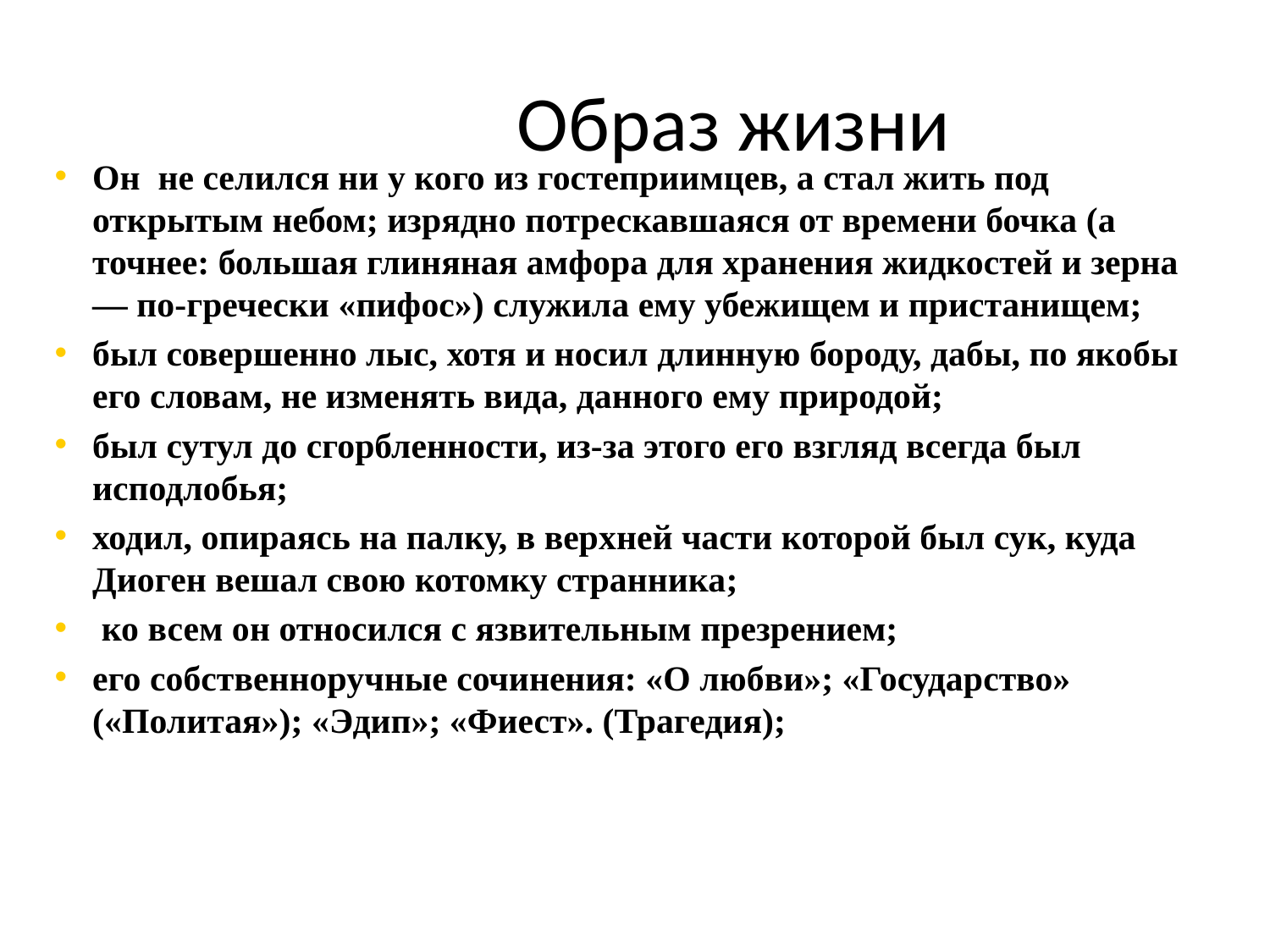

# Образ жизни
Он  не селился ни у кого из гостеприимцев, а стал жить под открытым небом; изрядно потрескавшаяся от времени бочка (а точнее: большая глиняная амфора для хранения жидкостей и зерна — по-гречески «пифос») служила ему убежищем и пристанищем;
был совершенно лыс, хотя и носил длинную бороду, дабы, по якобы его словам, не изменять вида, данного ему природой;
был сутул до сгорбленности, из-за этого его взгляд всегда был исподлобья;
ходил, опираясь на палку, в верхней части которой был сук, куда Диоген вешал свою котомку странника;
 ко всем он относился с язвительным презрением;
его собственноручные сочинения: «О любви»; «Государство» («Политая»); «Эдип»; «Фиест». (Трагедия);